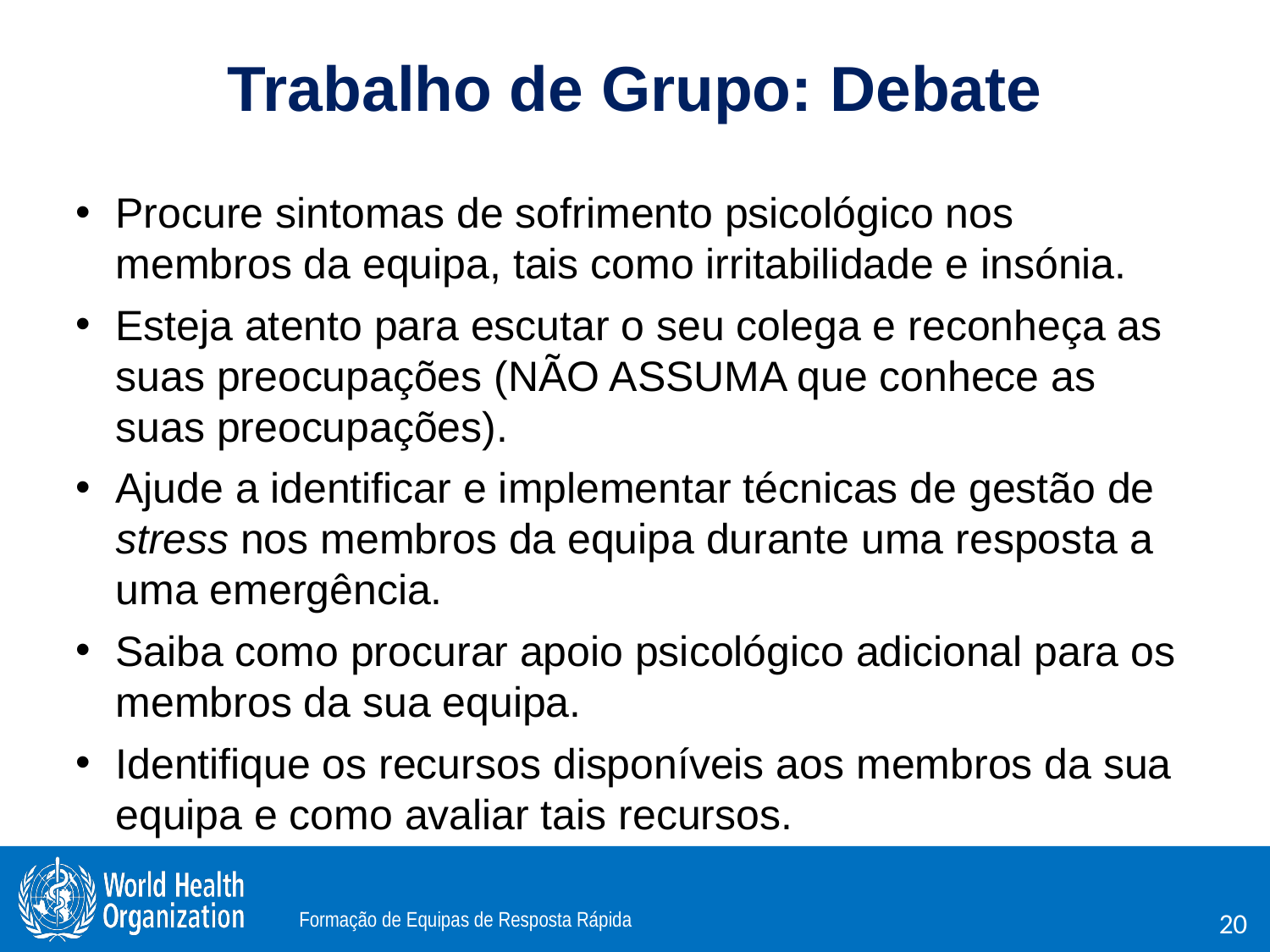

# Trabalho de Grupo: Debate
Procure sintomas de sofrimento psicológico nos membros da equipa, tais como irritabilidade e insónia.
Esteja atento para escutar o seu colega e reconheça as suas preocupações (NÃO ASSUMA que conhece as suas preocupações).
Ajude a identificar e implementar técnicas de gestão de stress nos membros da equipa durante uma resposta a uma emergência.
Saiba como procurar apoio psicológico adicional para os membros da sua equipa.
Identifique os recursos disponíveis aos membros da sua equipa e como avaliar tais recursos.